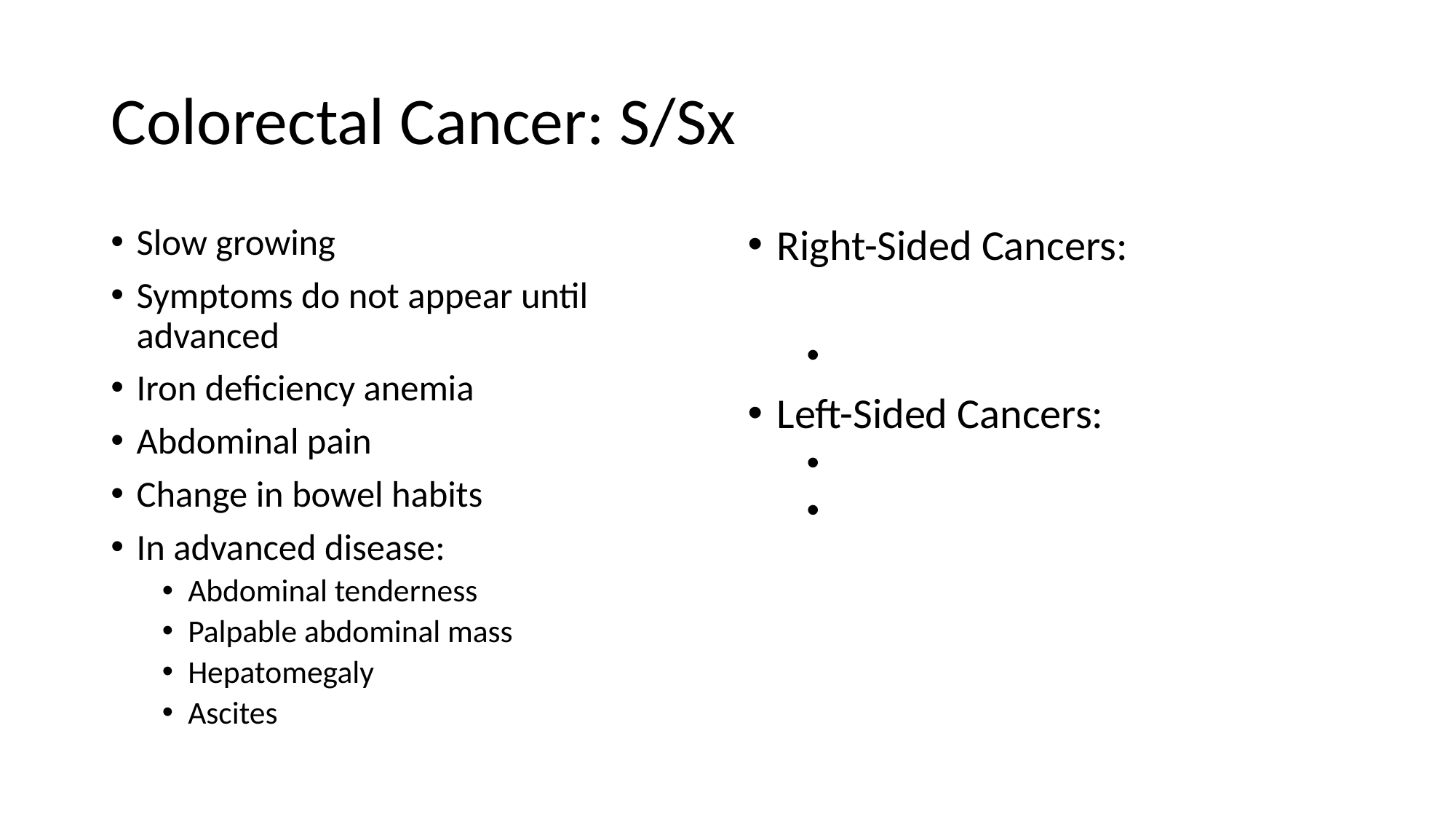

# Colorectal Cancer: S/Sx
Slow growing
Symptoms do not appear until advanced
Iron deficiency anemia
Abdominal pain
Change in bowel habits
In advanced disease:
Abdominal tenderness
Palpable abdominal mass
Hepatomegaly
Ascites
Right-Sided Cancers:

Left-Sided Cancers: